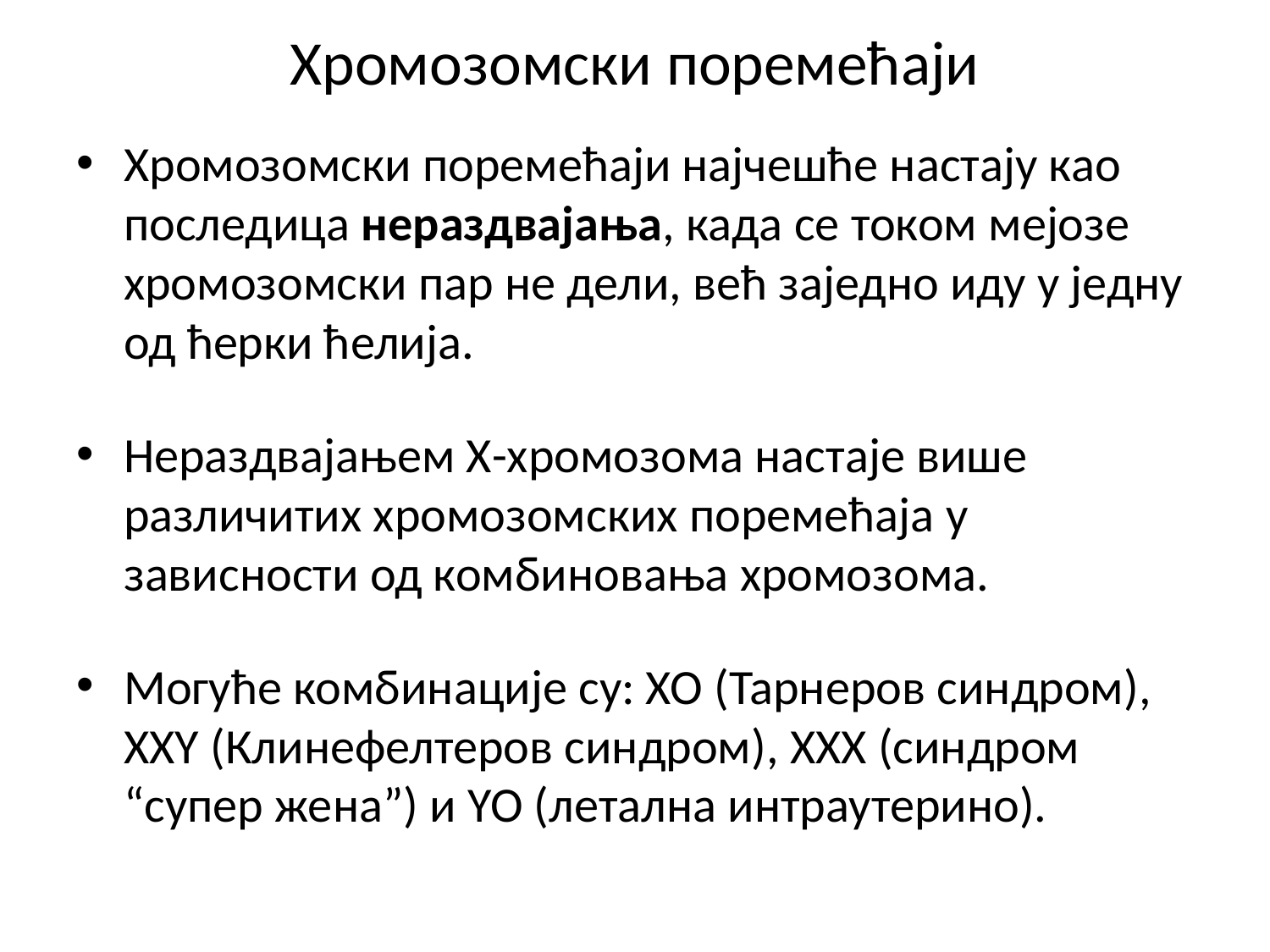

# Хромозомски поремећаји
Хромозомски поремећаји најчешће настају као последица нераздвајања, када се током мејозе хромозомски пар не дели, већ заједно иду у једну од ћерки ћелија.

Нераздвајањем Х-хромозома настаје више различитих хромозомских поремећаја у зависности од комбиновања хромозома.

Могуће комбинације су: ХО (Тарнеров синдром), XXY (Клинефелтеров синдром), XXX (синдром “супер жена”) и YO (летална интраутерино).